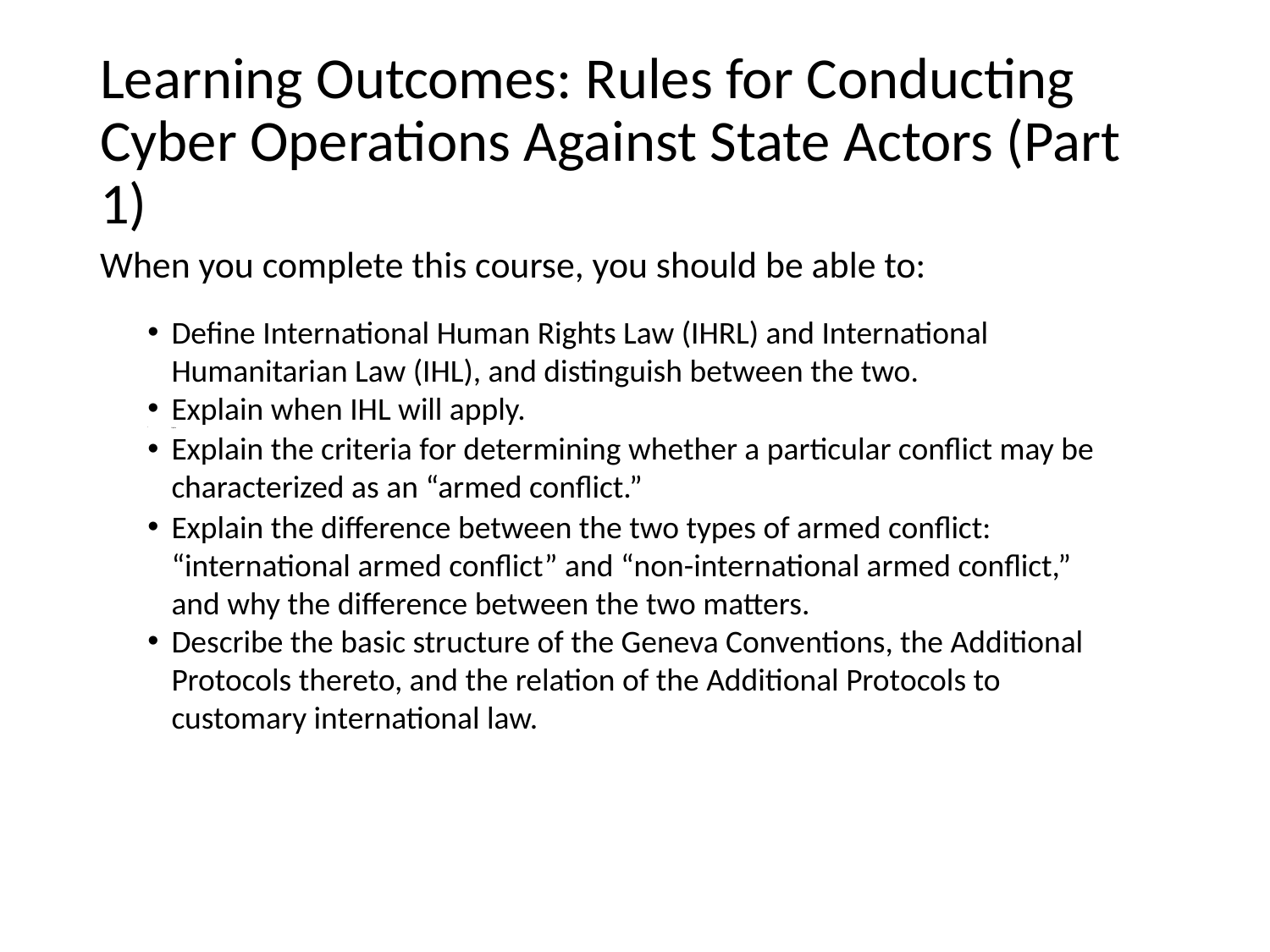

# Learning Outcomes: Rules for Conducting Cyber Operations Against State Actors (Part 1)
When you complete this course, you should be able to:

Define International Human Rights Law (IHRL) and International Humanitarian Law (IHL), and distinguish between the two.
Explain when IHL will apply.
Explain
Explain the criteria for determining whether a particular conflict may be characterized as an “armed conflict.”

Explain the difference between the two types of armed conflict: “international armed conflict” and “non-international armed conflict,” and why the difference between the two matters.
Describe the basic structure of the Geneva Conventions, the Additional Protocols thereto, and the relation of the Additional Protocols to customary international law.